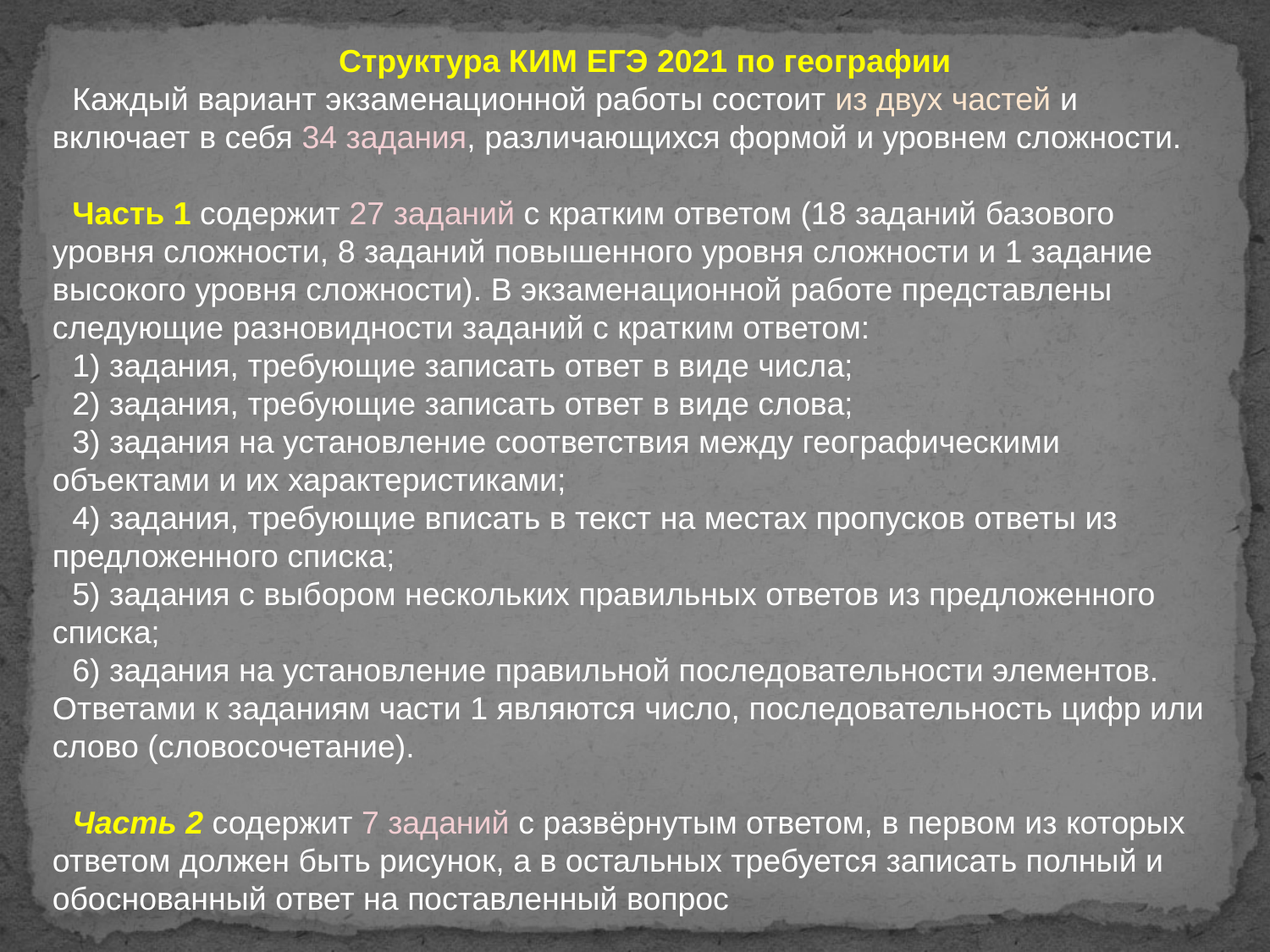

Структура КИМ ЕГЭ 2021 по географии
Каждый вариант экзаменационной работы состоит из двух частей и включает в себя 34 задания, различающихся формой и уровнем сложности.

Часть 1 содержит 27 заданий с кратким ответом (18 заданий базового уровня сложности, 8 заданий повышенного уровня сложности и 1 задание высокого уровня сложности). В экзаменационной работе представлены следующие разновидности заданий с кратким ответом:
1) задания, требующие записать ответ в виде числа;
2) задания, требующие записать ответ в виде слова;
3) задания на установление соответствия между географическими объектами и их характеристиками;
4) задания, требующие вписать в текст на местах пропусков ответы из предложенного списка;
5) задания с выбором нескольких правильных ответов из предложенного списка;
6) задания на установление правильной последовательности элементов. Ответами к заданиям части 1 являются число, последовательность цифр или слово (словосочетание).

Часть 2 содержит 7 заданий с развёрнутым ответом, в первом из которых ответом должен быть рисунок, а в остальных требуется записать полный и обоснованный ответ на поставленный вопрос